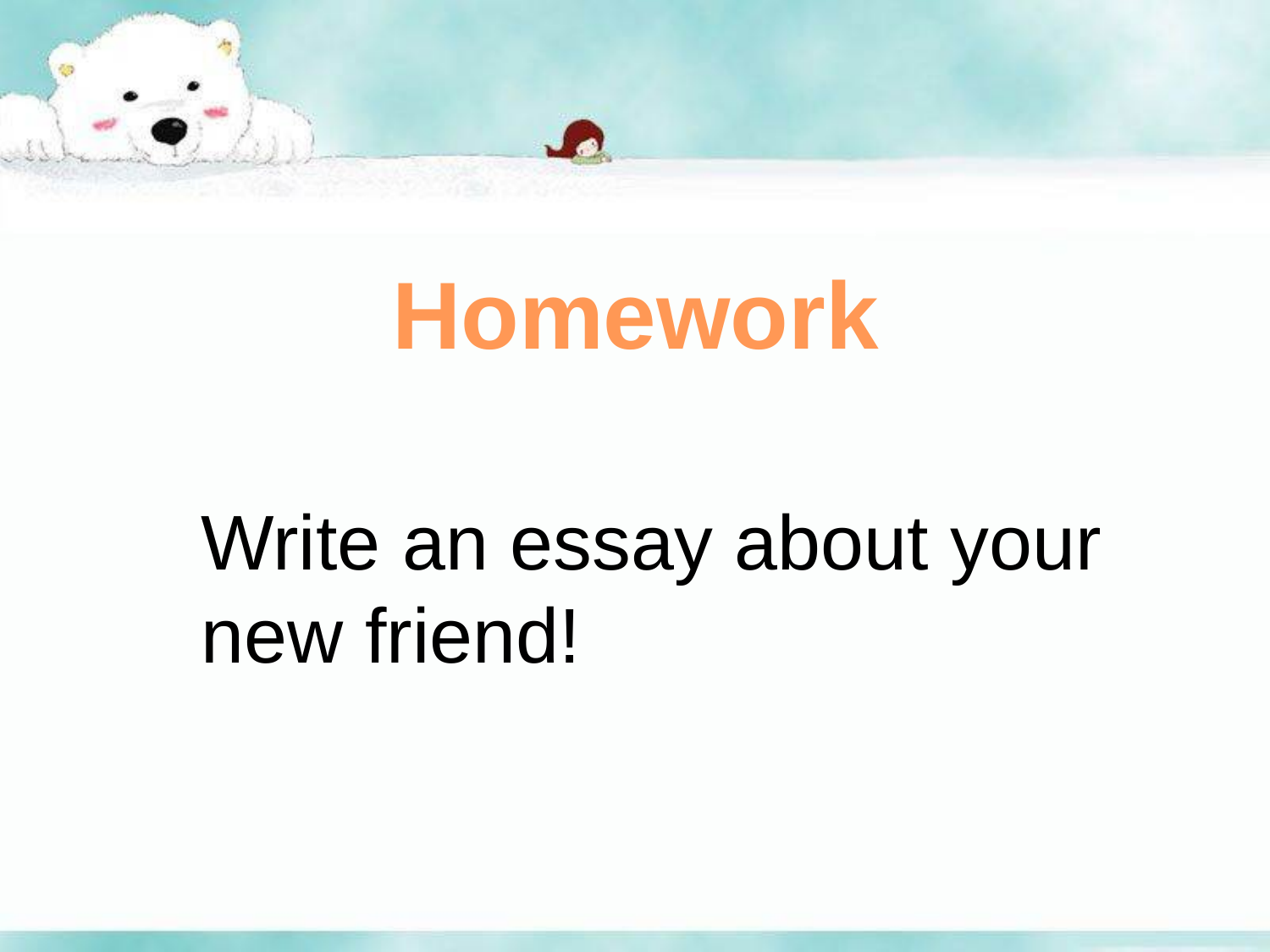

Homework
Write an essay about your new friend!